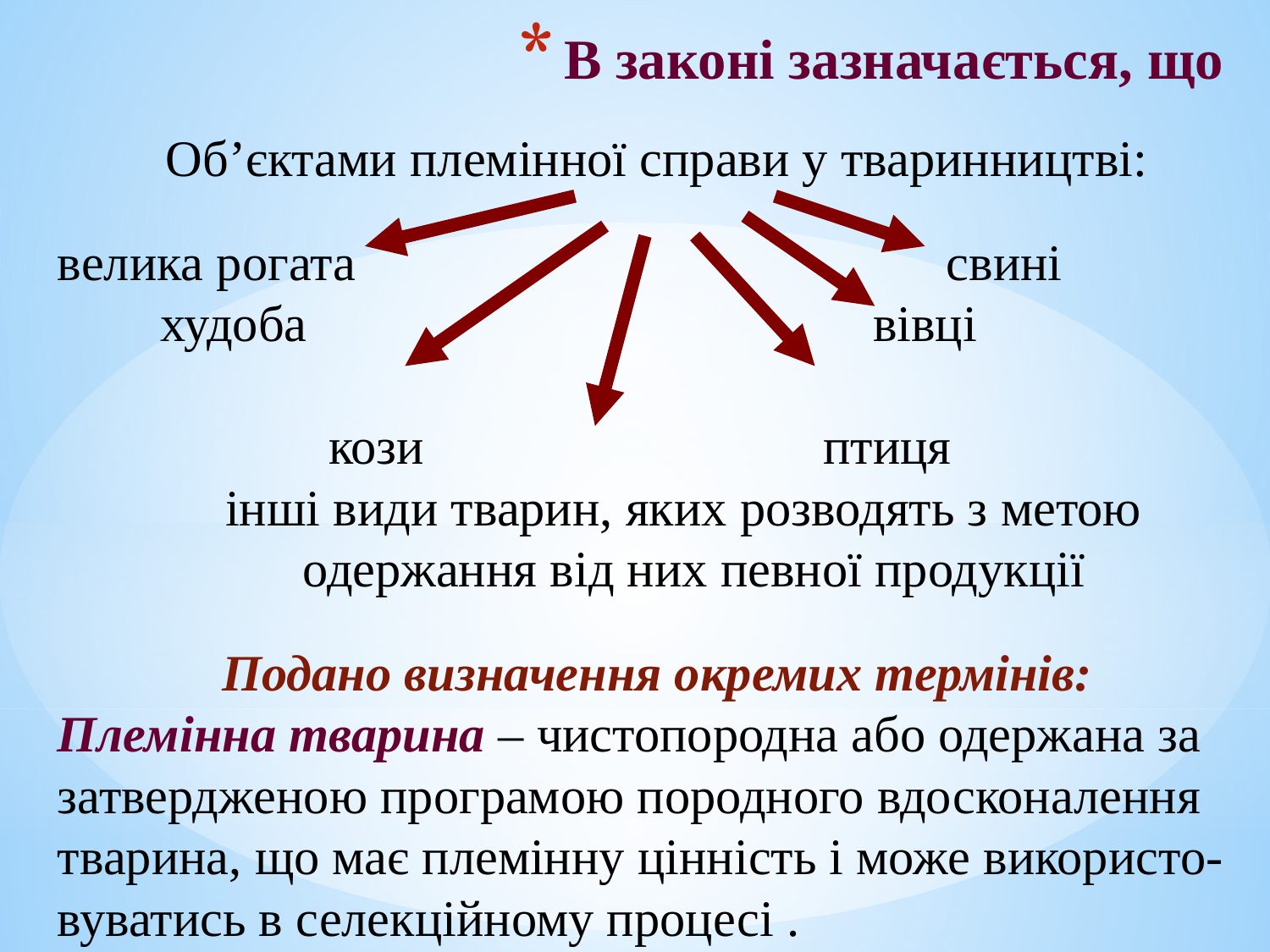

# В законі зазначається, що
Об’єктами племінної справи у тваринництві:

велика рогата 					свині
        худоба                                            вівці
                     кози                               птиця
             інші види тварин, яких розводять з метою
                   одержання від них певної продукції

Подано визначення окремих термінів:
Племінна тварина – чистопородна або одержана за затвердженою програмою породного вдосконалення тварина, що має племінну цінність і може використо- вуватись в селекційному процесі .